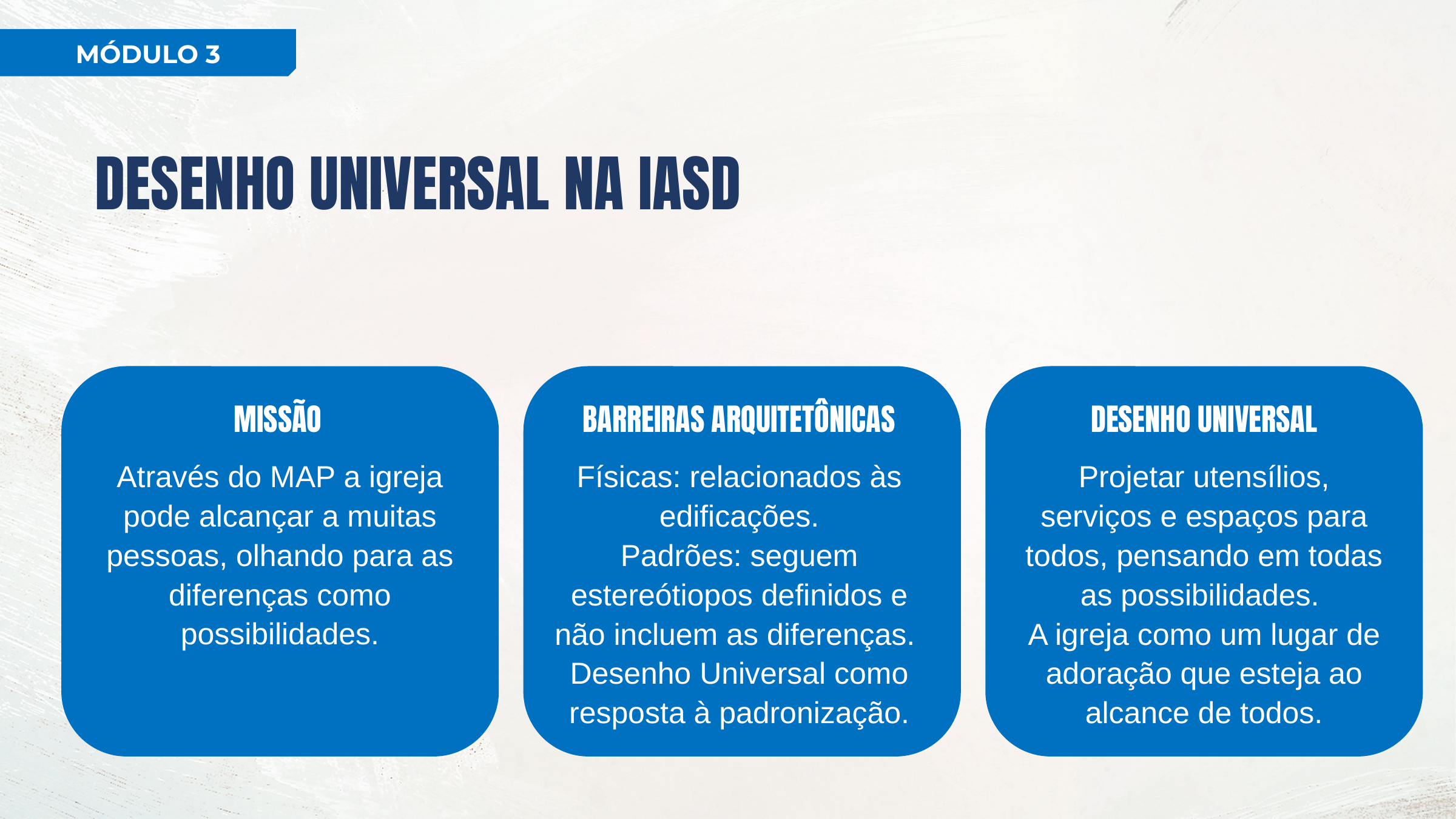

MÓDULO 3
DESENHO UNIVERSAL NA IASD

MISSÃO
BARREIRAS ARQUITETÔNICAS
DESENHO UNIVERSAL
Através do MAP a igreja pode alcançar a muitas pessoas, olhando para as diferenças como possibilidades.
Físicas: relacionados às edificações.
Padrões: seguem estereótiopos definidos e não incluem as diferenças.
Desenho Universal como resposta à padronização.
Projetar utensílios, serviços e espaços para todos, pensando em todas as possibilidades.
A igreja como um lugar de adoração que esteja ao alcance de todos.